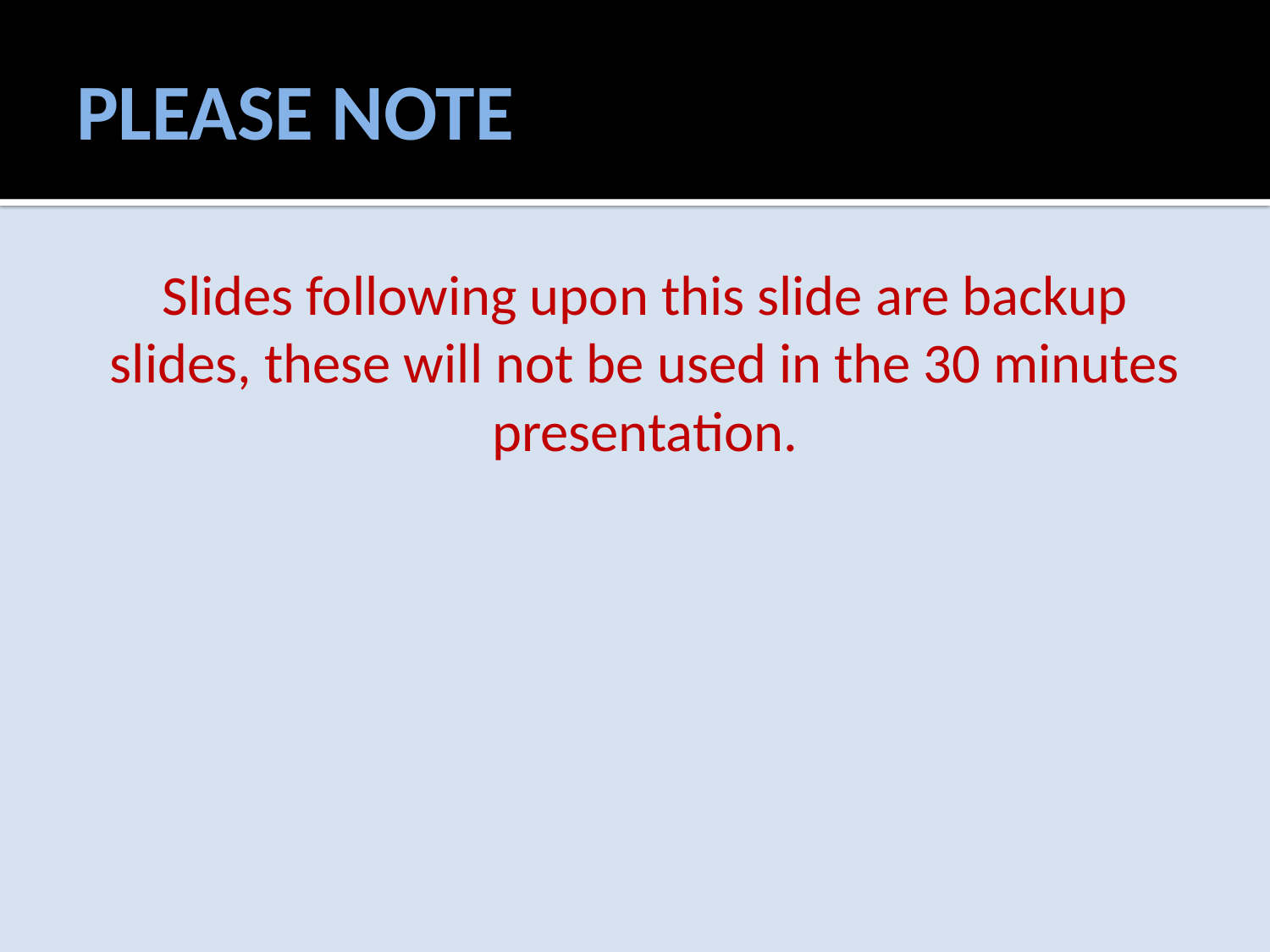

00:29:14
# Please note
Slides following upon this slide are backup slides, these will not be used in the 30 minutes presentation.